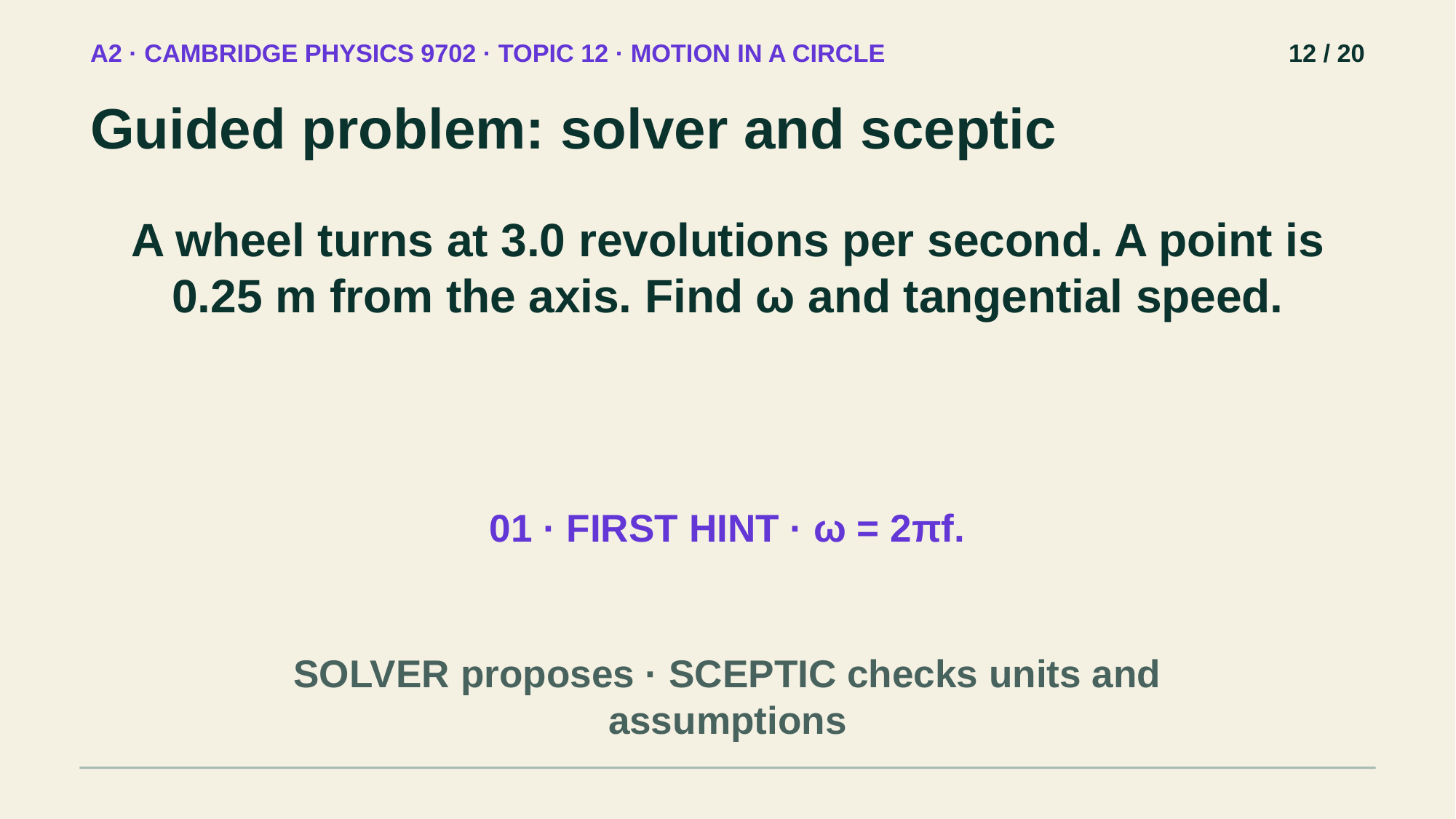

A2 · CAMBRIDGE PHYSICS 9702 · TOPIC 12 · MOTION IN A CIRCLE
12 / 20
Guided problem: solver and sceptic
A wheel turns at 3.0 revolutions per second. A point is 0.25 m from the axis. Find ω and tangential speed.
01 · FIRST HINT · ω = 2πf.
SOLVER proposes · SCEPTIC checks units and assumptions